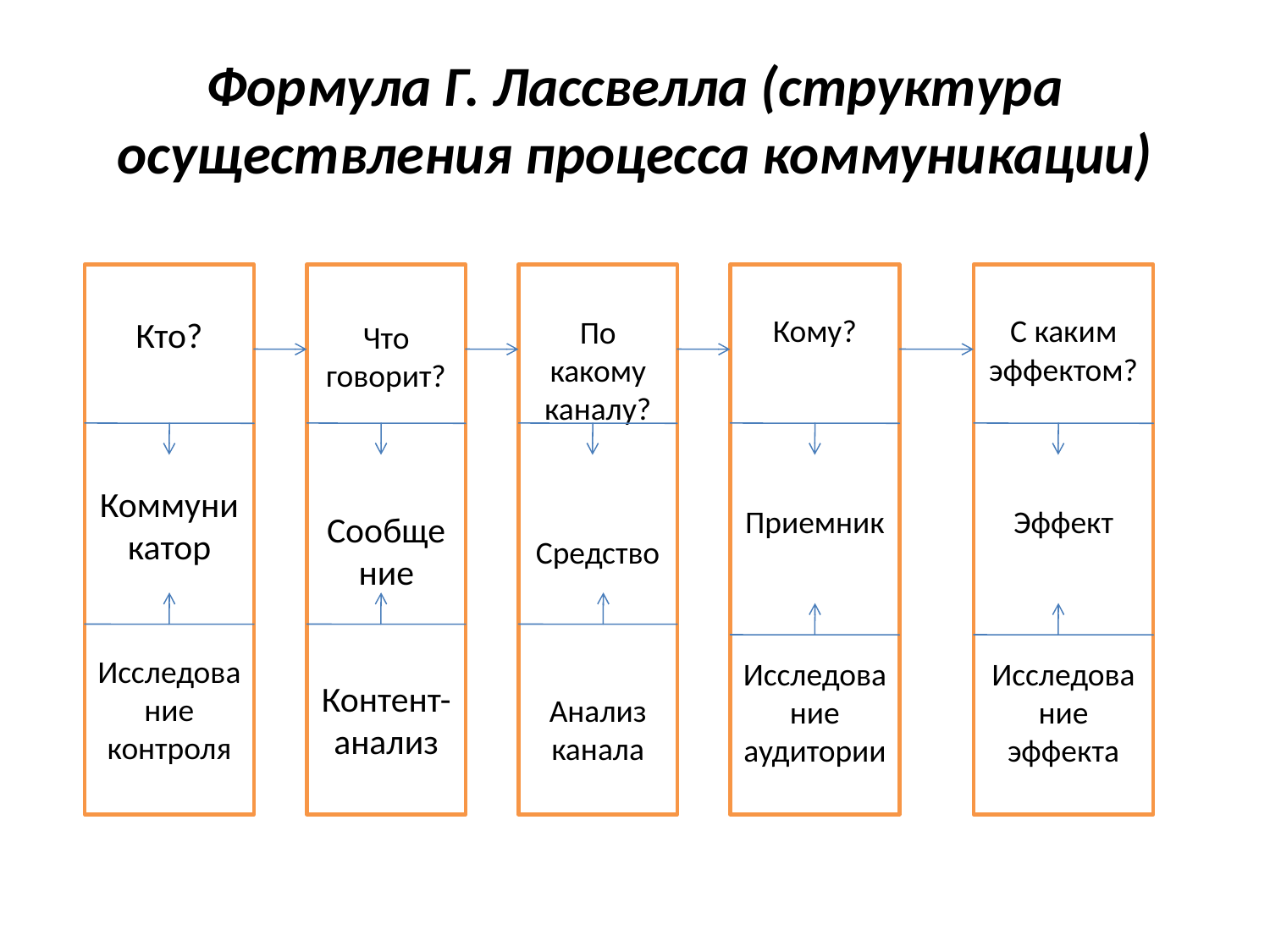

# Формула Г. Лассвелла (структура осуществления процесса коммуникации)

Кто?

Коммуникатор

Исследование
контроля
Что говорит?

Сообщение

Контент-анализ
По какому каналу?

Средство

Анализ канала
Кому?

Приемник

Исследование аудитории
С каким эффектом?

Эффект

Исследование эффекта